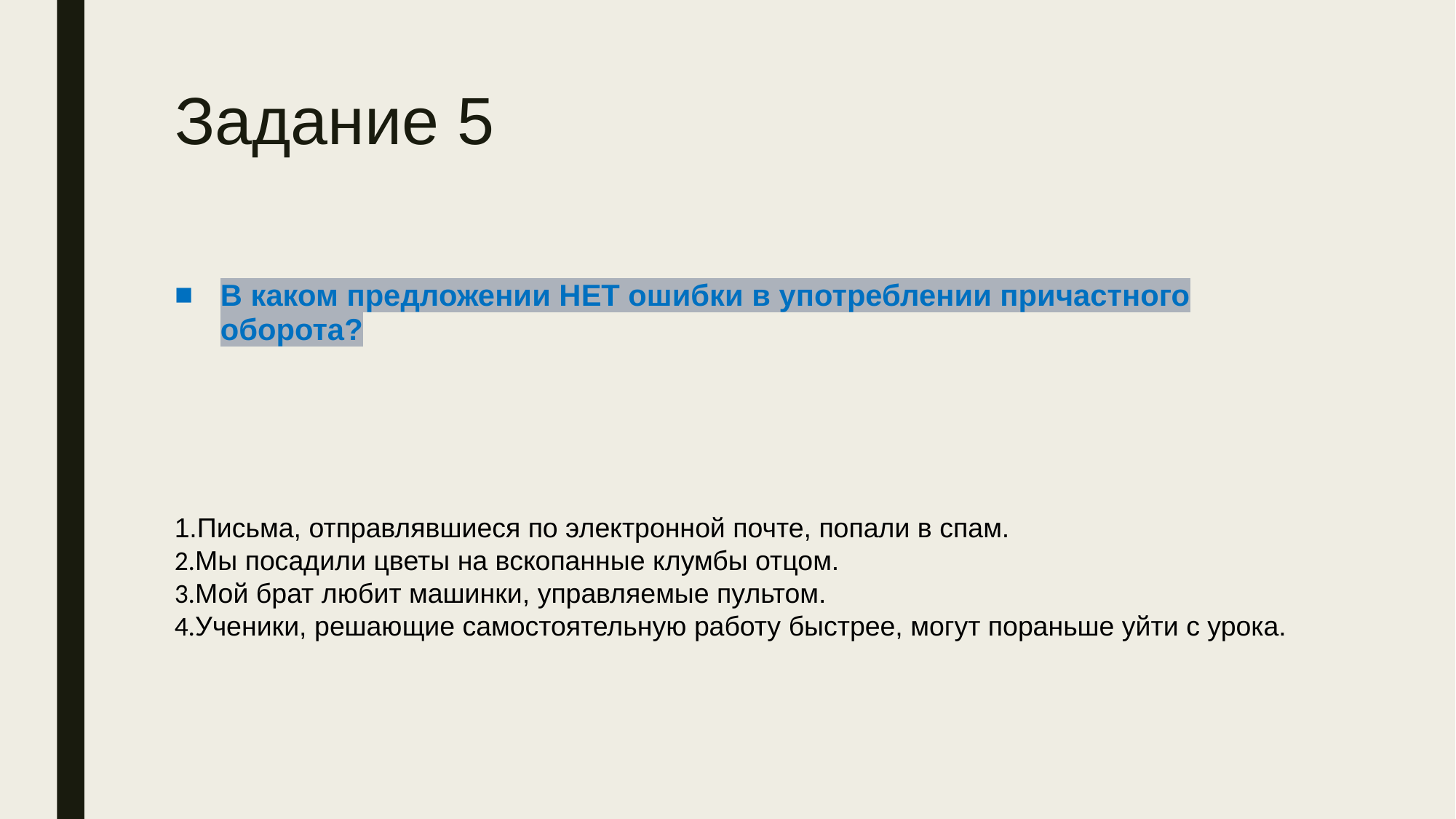

# Задание 5
В каком предложении НЕТ ошибки в употреблении причастного оборота?
1.Письма, отправлявшиеся по электронной почте, попали в спам.
2.Мы посадили цветы на вскопанные клумбы отцом.
3.Мой брат любит машинки, управляемые пультом.
4.Ученики, решающие самостоятельную работу быстрее, могут пораньше уйти с урока.